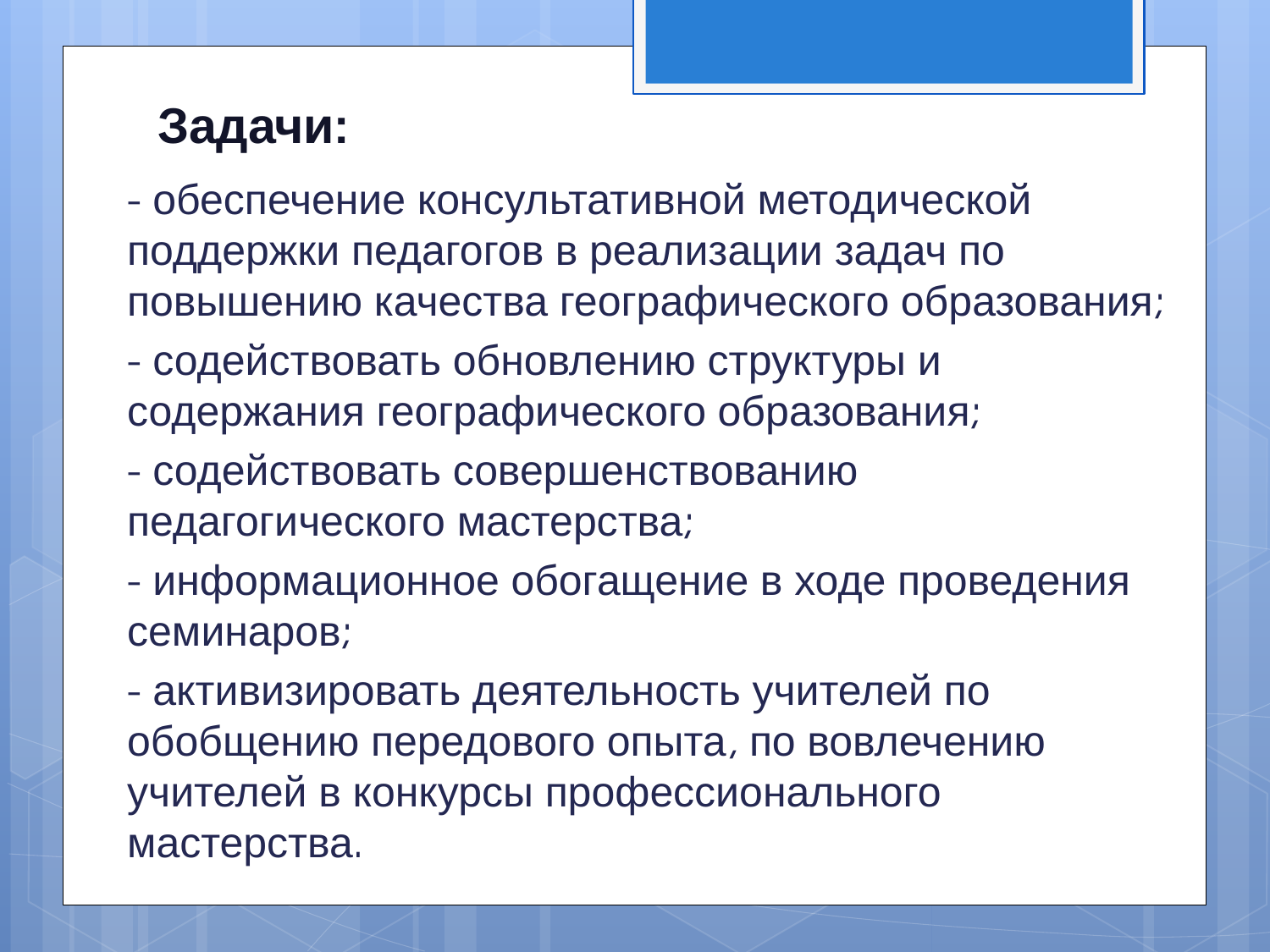

# Задачи:
- обеспечение консультативной методической поддержки педагогов в реализации задач по повышению качества географического образования;
- содействовать обновлению структуры и содержания географического образования;
- содействовать совершенствованию педагогического мастерства;
- информационное обогащение в ходе проведения семинаров;
- активизировать деятельность учителей по обобщению передового опыта, по вовлечению учителей в конкурсы профессионального мастерства.